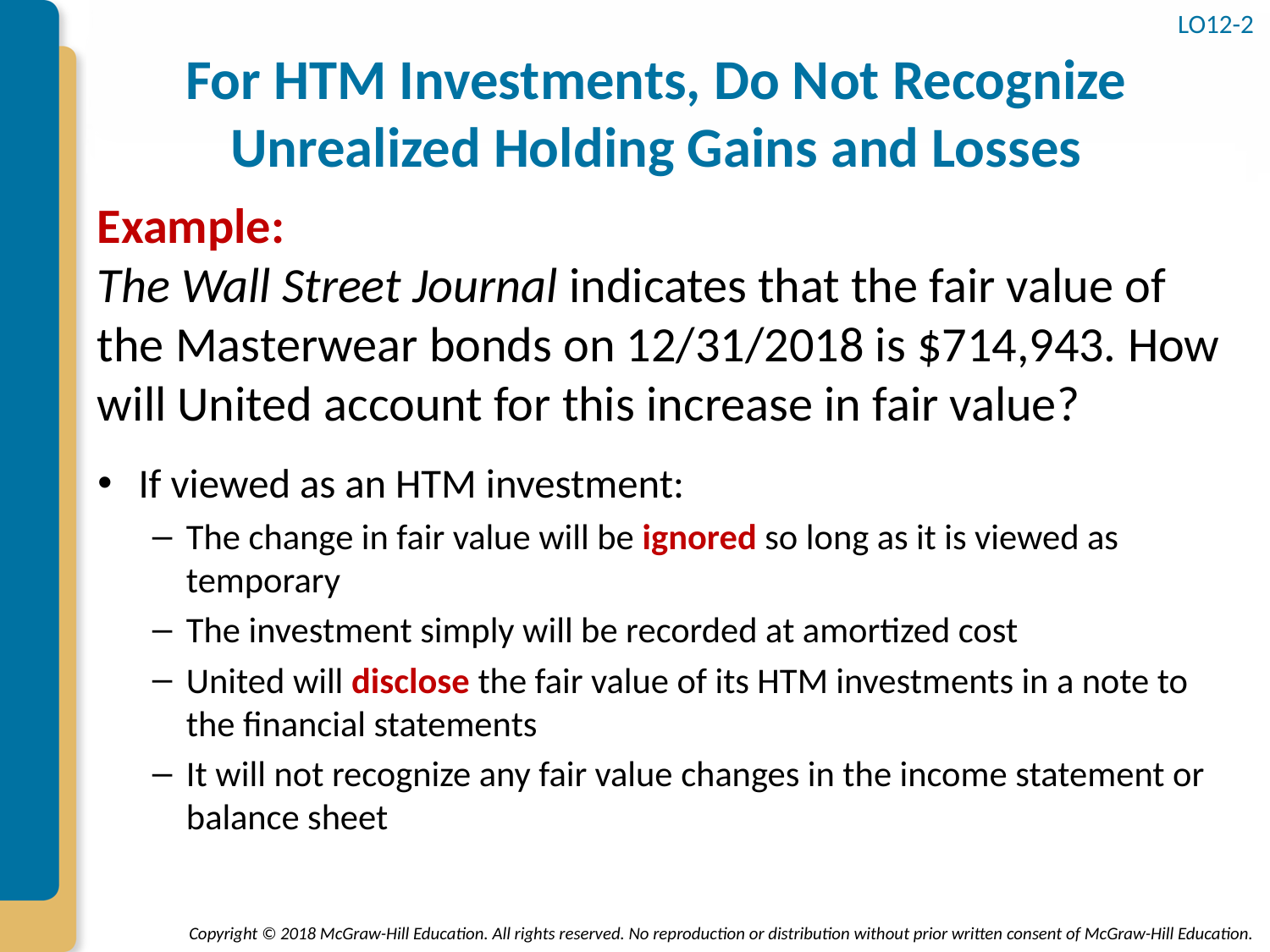

LO12-2
# For HTM Investments, Do Not Recognize Unrealized Holding Gains and Losses
Example:
The Wall Street Journal indicates that the fair value of the Masterwear bonds on 12/31/2018 is $714,943. How will United account for this increase in fair value?

If viewed as an HTM investment:
The change in fair value will be ignored so long as it is viewed as temporary
The investment simply will be recorded at amortized cost
United will disclose the fair value of its HTM investments in a note to the financial statements
It will not recognize any fair value changes in the income statement or balance sheet